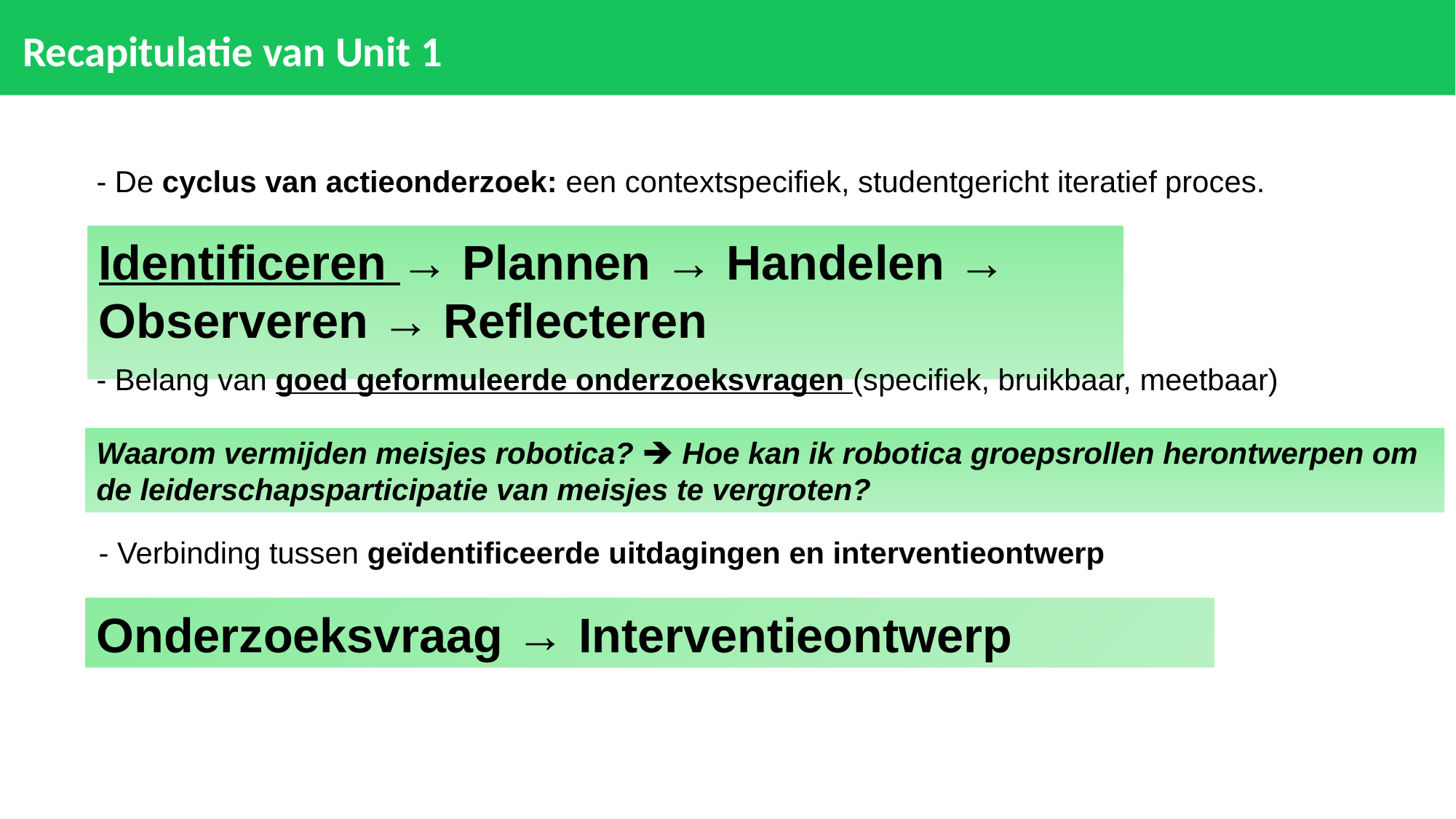

# Recapitulatie van Unit 1

- De cyclus van actieonderzoek: een contextspecifiek, studentgericht iteratief proces.

Identificeren → Plannen → Handelen → Observeren → Reflecteren

- Belang van goed geformuleerde onderzoeksvragen (specifiek, bruikbaar, meetbaar)
Waarom vermijden meisjes robotica? 🡺 Hoe kan ik robotica groepsrollen herontwerpen om de leiderschapsparticipatie van meisjes te vergroten?
- Verbinding tussen geïdentificeerde uitdagingen en interventieontwerp

Onderzoeksvraag → Interventieontwerp